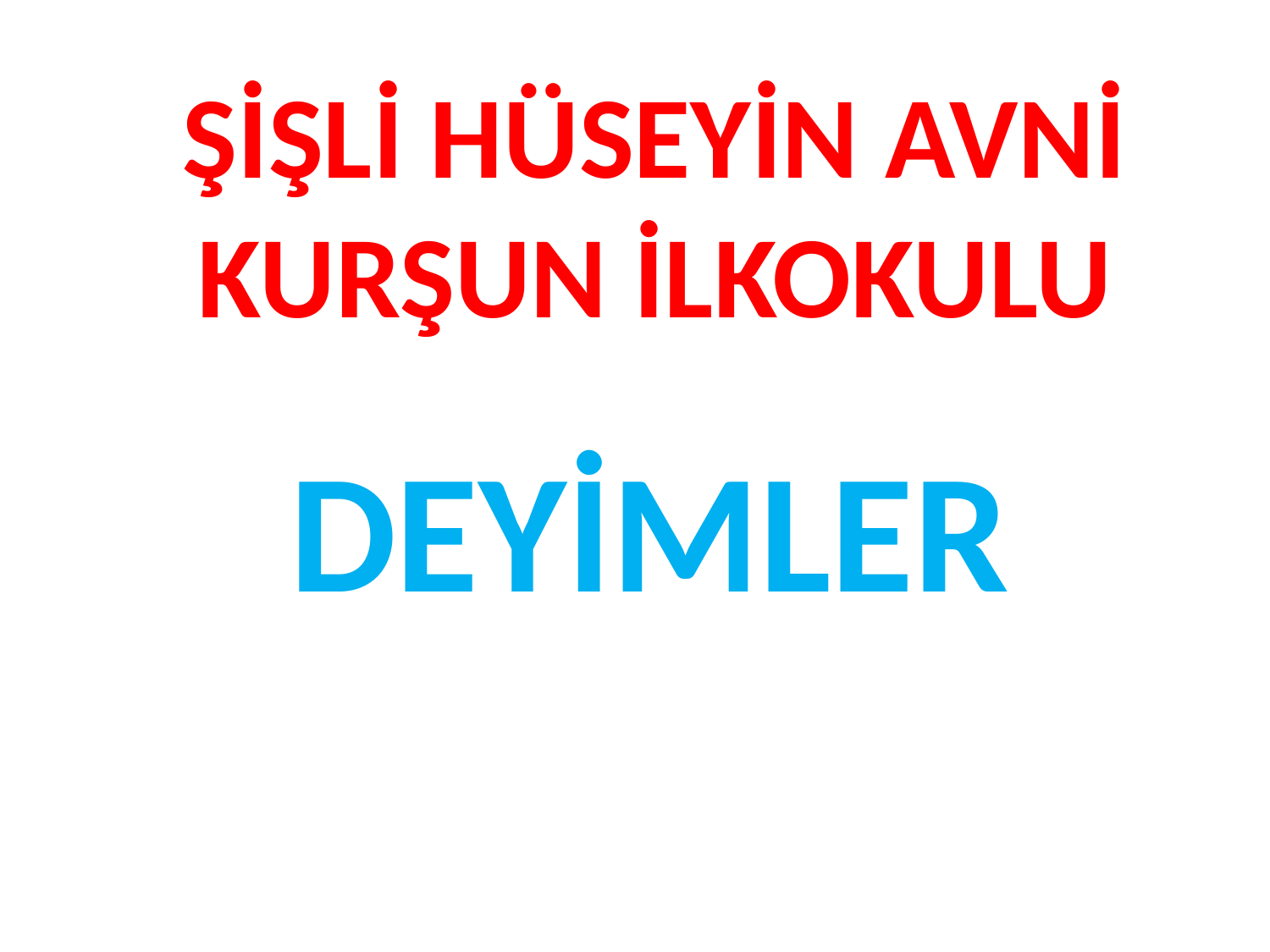

# ŞİŞLİ HÜSEYİN AVNİ KURŞUN İLKOKULU
DEYİMLER